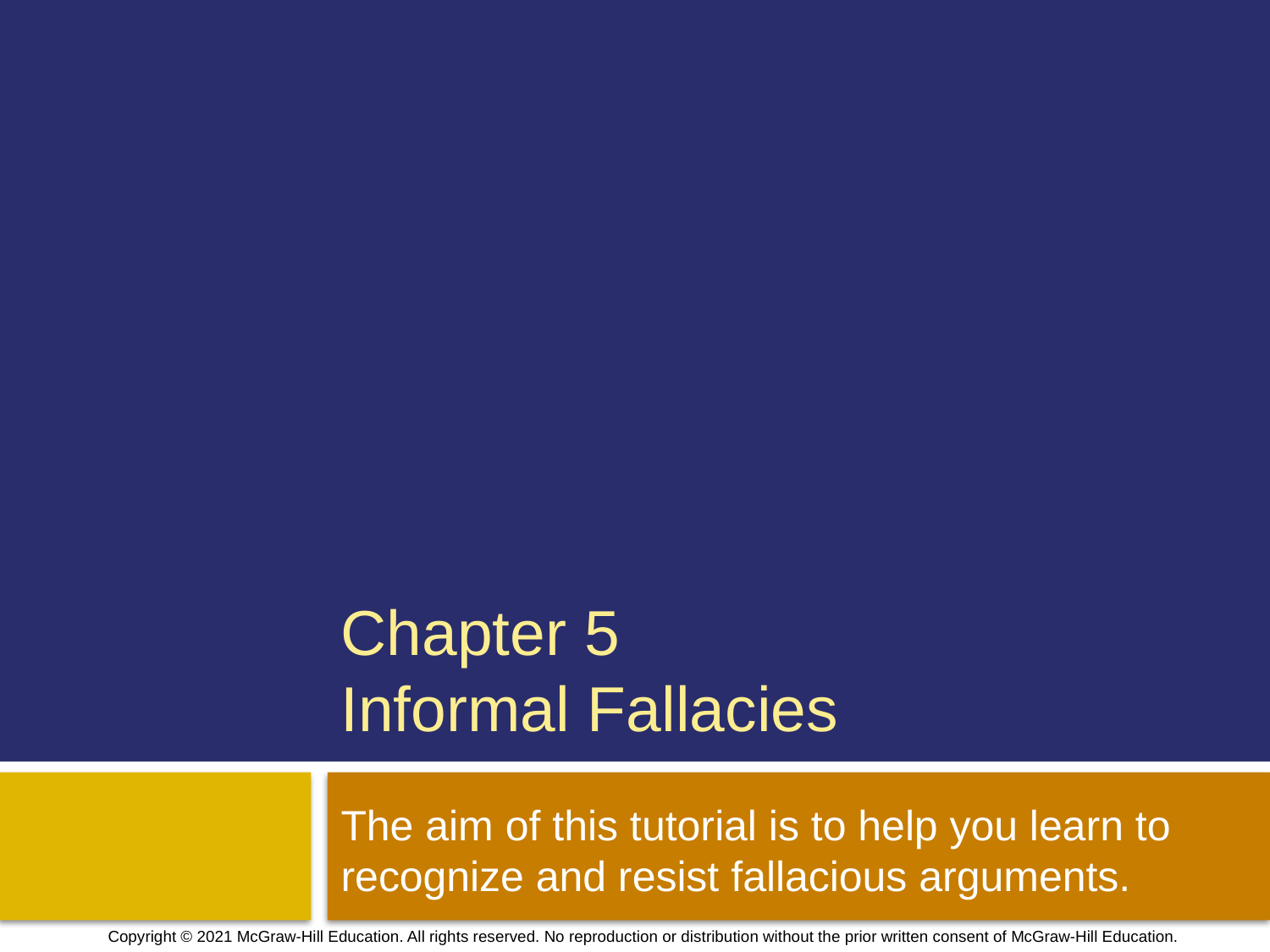

# Chapter 5 Informal Fallacies
The aim of this tutorial is to help you learn to recognize and resist fallacious arguments.
Copyright © 2021 McGraw-Hill Education. All rights reserved. No reproduction or distribution without the prior written consent of McGraw-Hill Education.